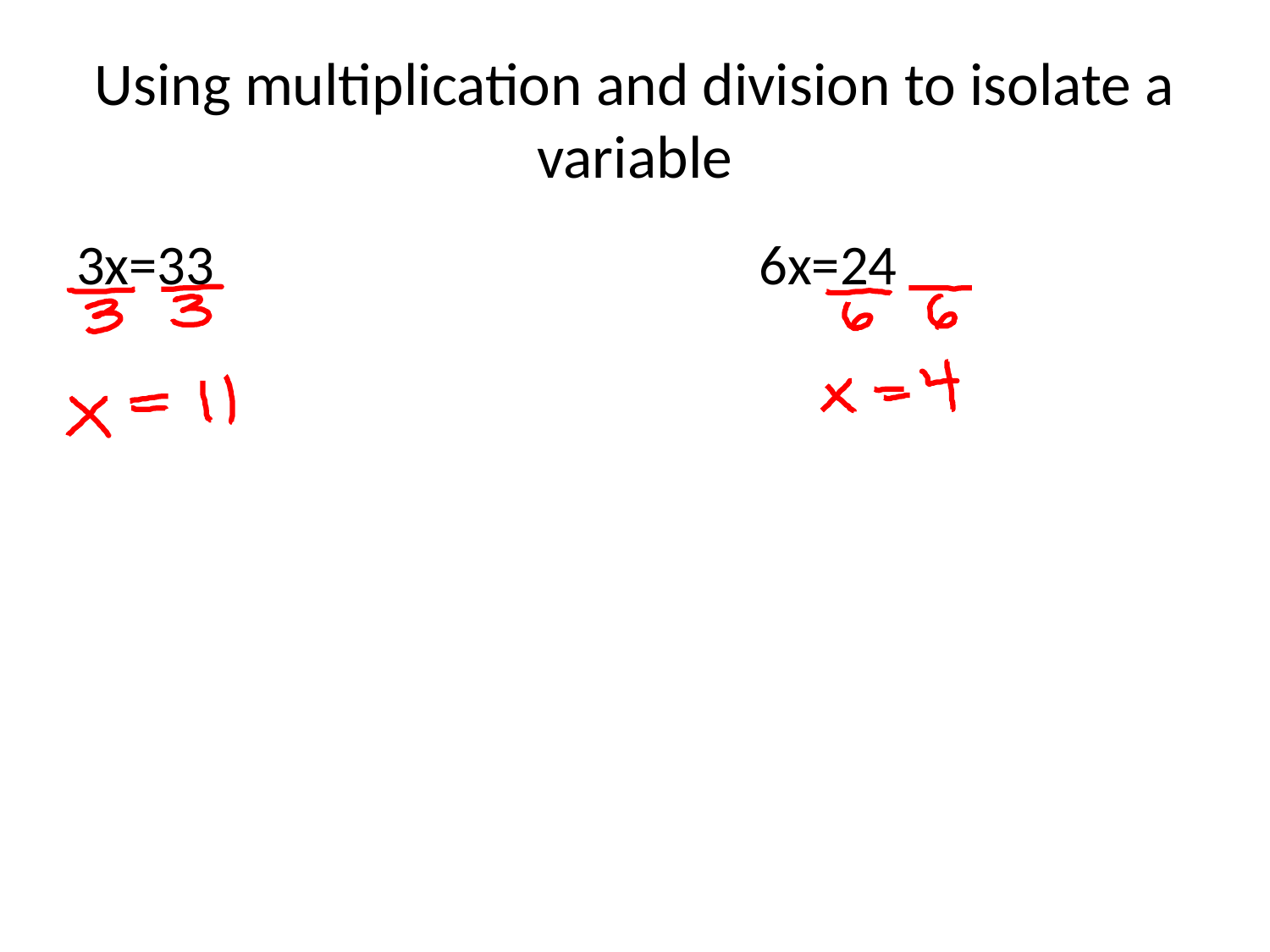

# Using multiplication and division to isolate a variable
3x=33					6x=24